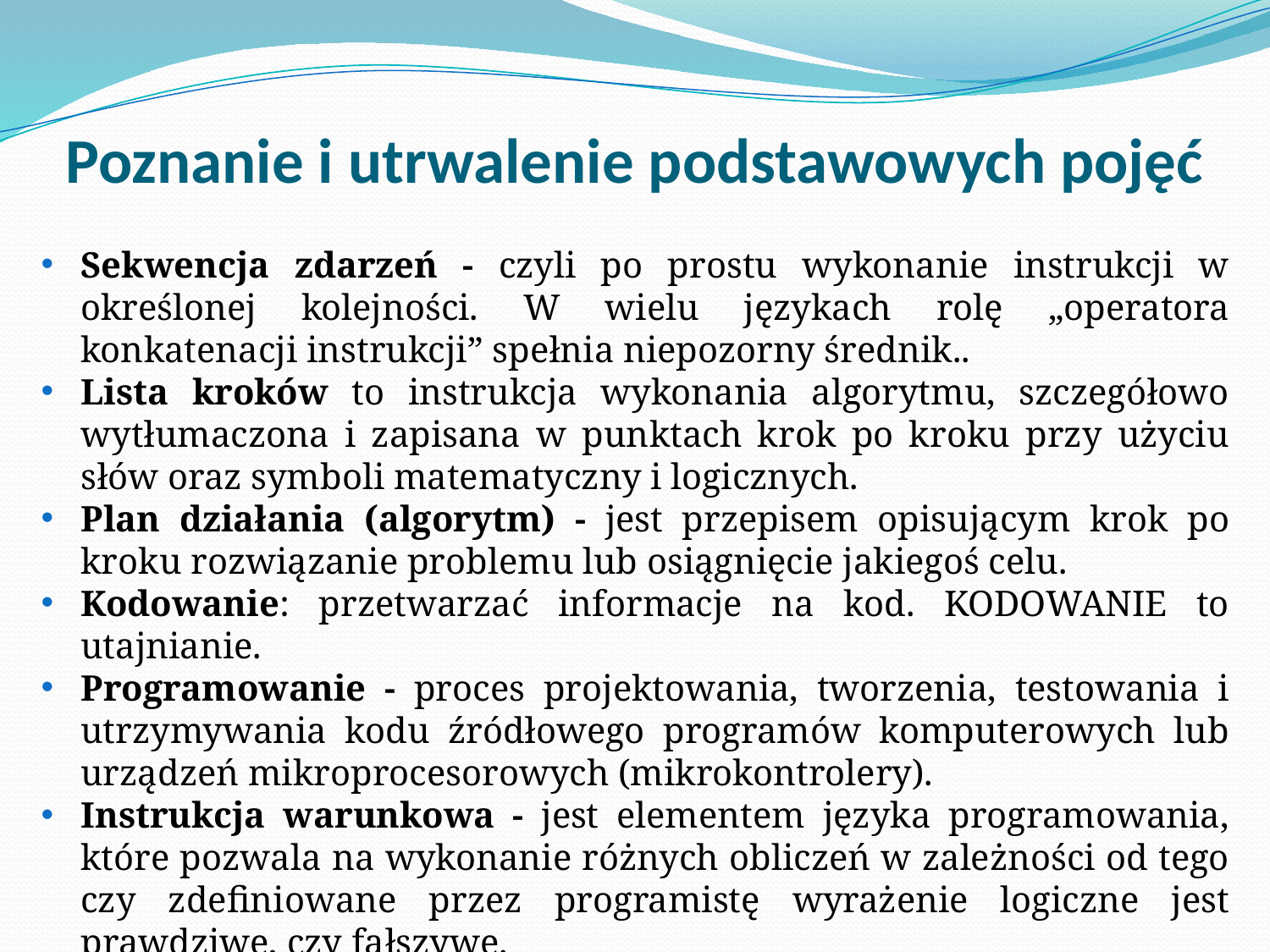

# Poznanie i utrwalenie podstawowych pojęć
Sekwencja zdarzeń - czyli po prostu wykonanie instrukcji w określonej kolejności. W wielu językach rolę „operatora konkatenacji instrukcji” spełnia niepozorny średnik..
Lista kroków to instrukcja wykonania algorytmu, szczegółowo wytłumaczona i zapisana w punktach krok po kroku przy użyciu słów oraz symboli matematyczny i logicznych.
Plan działania (algorytm) - jest przepisem opisującym krok po kroku rozwiązanie problemu lub osiągnięcie jakiegoś celu.
Kodowanie: przetwarzać informacje na kod. KODOWANIE to utajnianie.
Programowanie - proces projektowania, tworzenia, testowania i utrzymywania kodu źródłowego programów komputerowych lub urządzeń mikroprocesorowych (mikrokontrolery).
Instrukcja warunkowa - jest elementem języka programowania, które pozwala na wykonanie różnych obliczeń w zależności od tego czy zdefiniowane przez programistę wyrażenie logiczne jest prawdziwe, czy fałszywe.